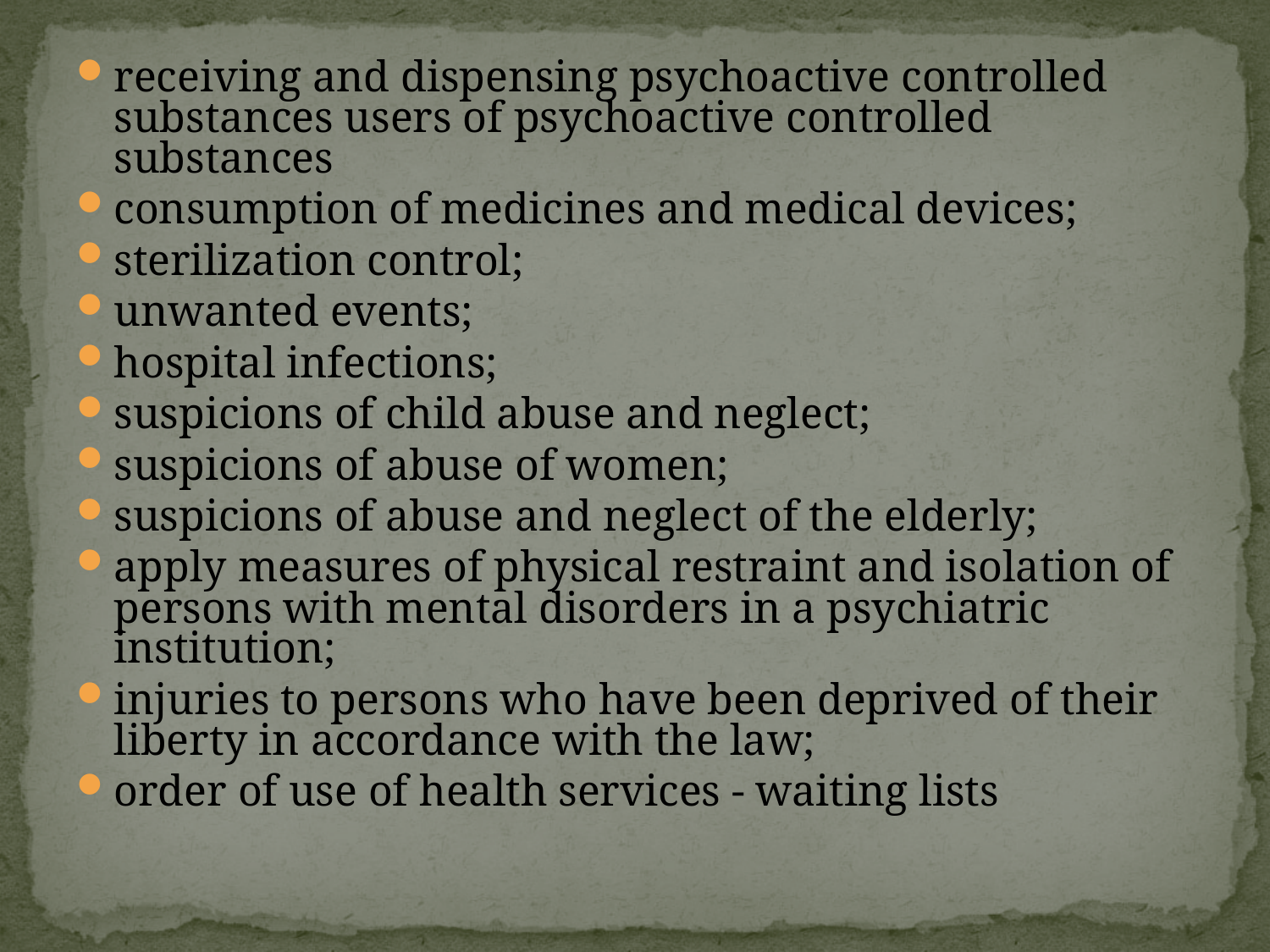

receiving and dispensing psychoactive controlled substances users of psychoactive controlled substances
consumption of medicines and medical devices;
sterilization control;
unwanted events;
hospital infections;
suspicions of child abuse and neglect;
suspicions of abuse of women;
suspicions of abuse and neglect of the elderly;
apply measures of physical restraint and isolation of persons with mental disorders in a psychiatric institution;
injuries to persons who have been deprived of their liberty in accordance with the law;
order of use of health services - waiting lists